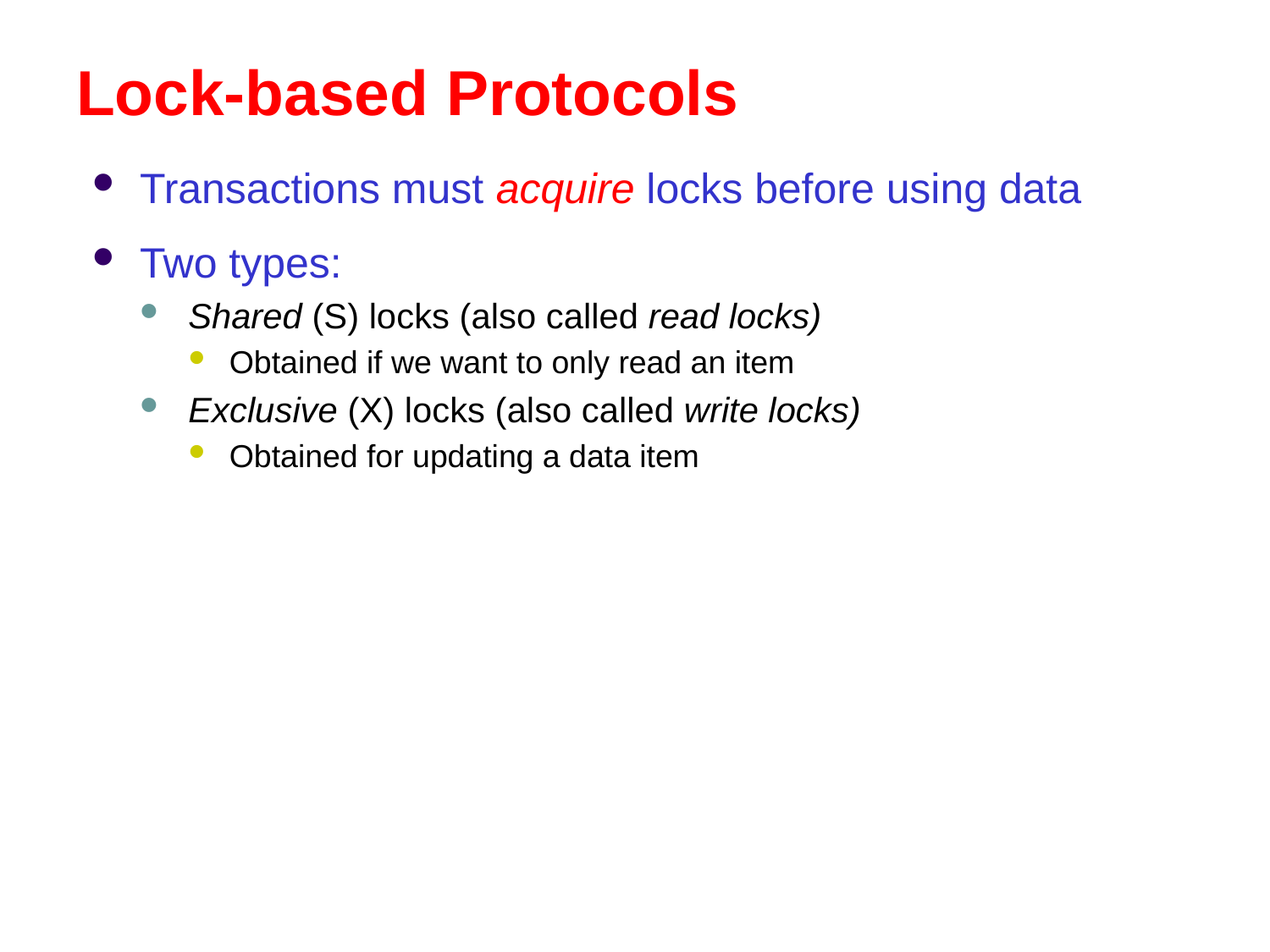

# Lock-based Protocols
Transactions must acquire locks before using data
Two types:
Shared (S) locks (also called read locks)
Obtained if we want to only read an item
Exclusive (X) locks (also called write locks)
Obtained for updating a data item